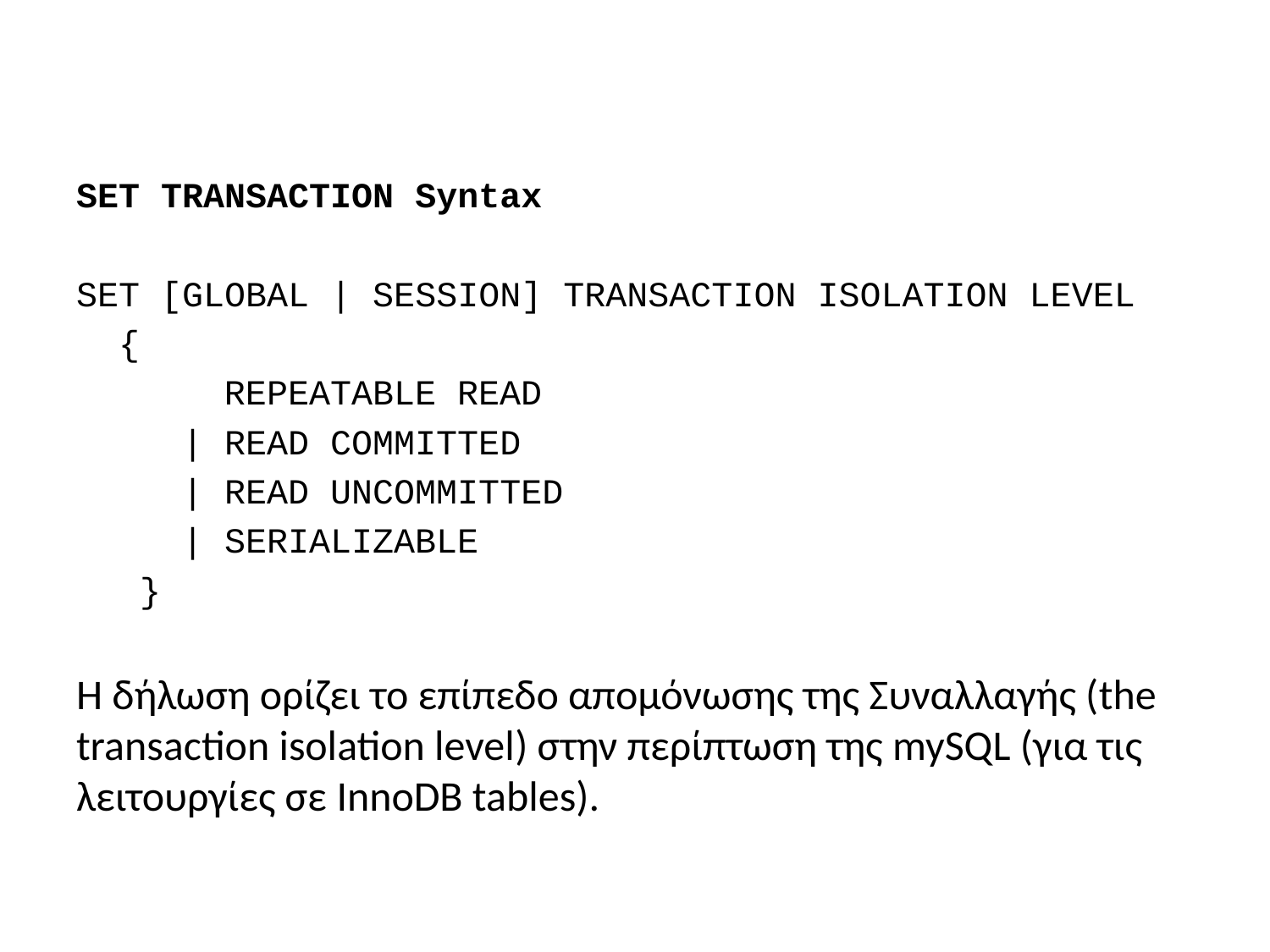

#
SET TRANSACTION Syntax

SET [GLOBAL | SESSION] TRANSACTION ISOLATION LEVEL
  {
       REPEATABLE READ
     | READ COMMITTED
     | READ UNCOMMITTED
     | SERIALIZABLE
   }

Η δήλωση ορίζει το επίπεδο απομόνωσης της Συναλλαγής (the transaction isolation level) στην περίπτωση της mySQL (για τις λειτουργίες σε InnoDB tables).